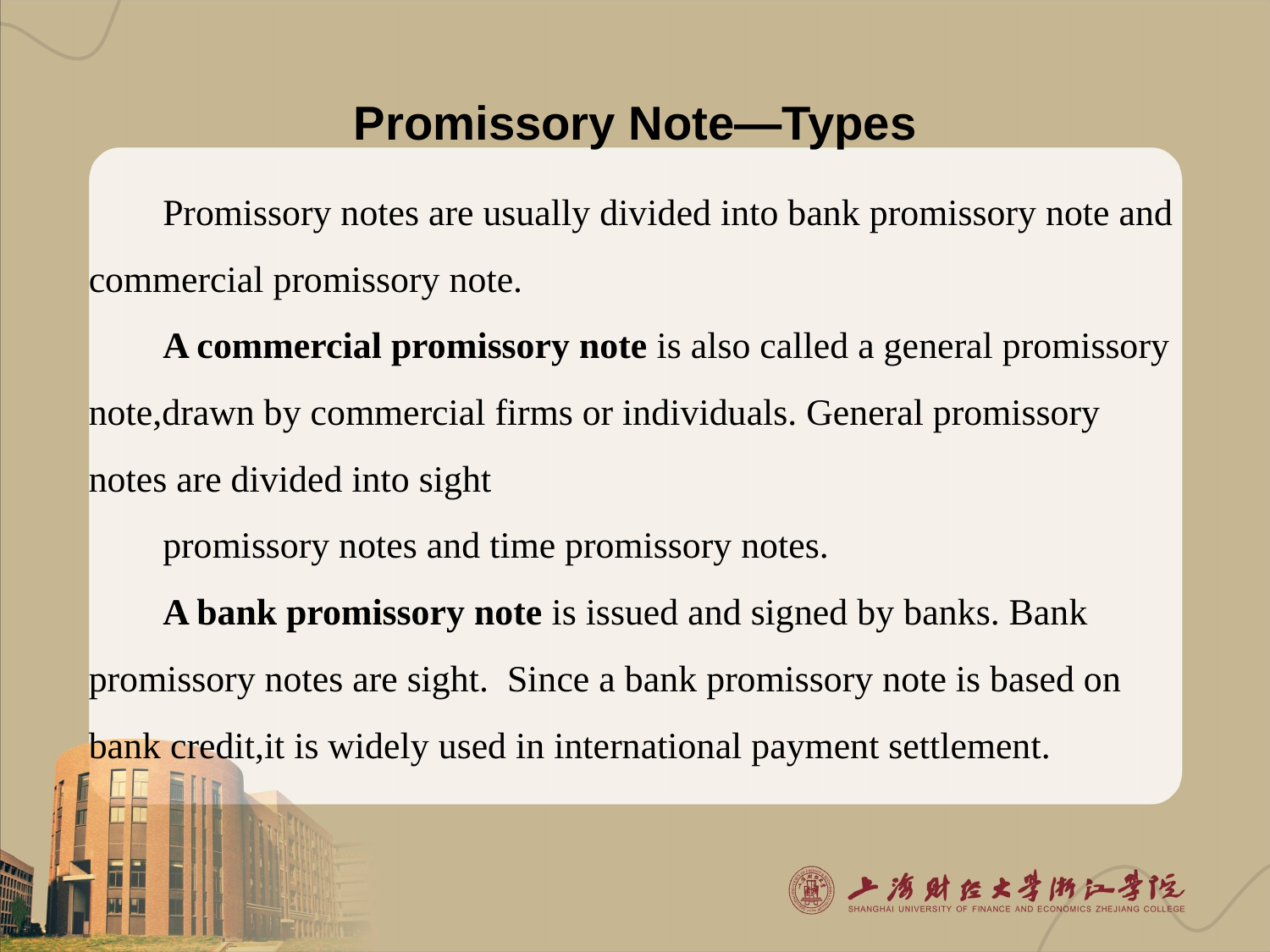

# Promissory Note—Types
Promissory notes are usually divided into bank promissory note and commercial promissory note.
A commercial promissory note is also called a general promissory note,drawn by commercial firms or individuals. General promissory notes are divided into sight
promissory notes and time promissory notes.
A bank promissory note is issued and signed by banks. Bank promissory notes are sight.  Since a bank promissory note is based on bank credit,it is widely used in international payment settlement.